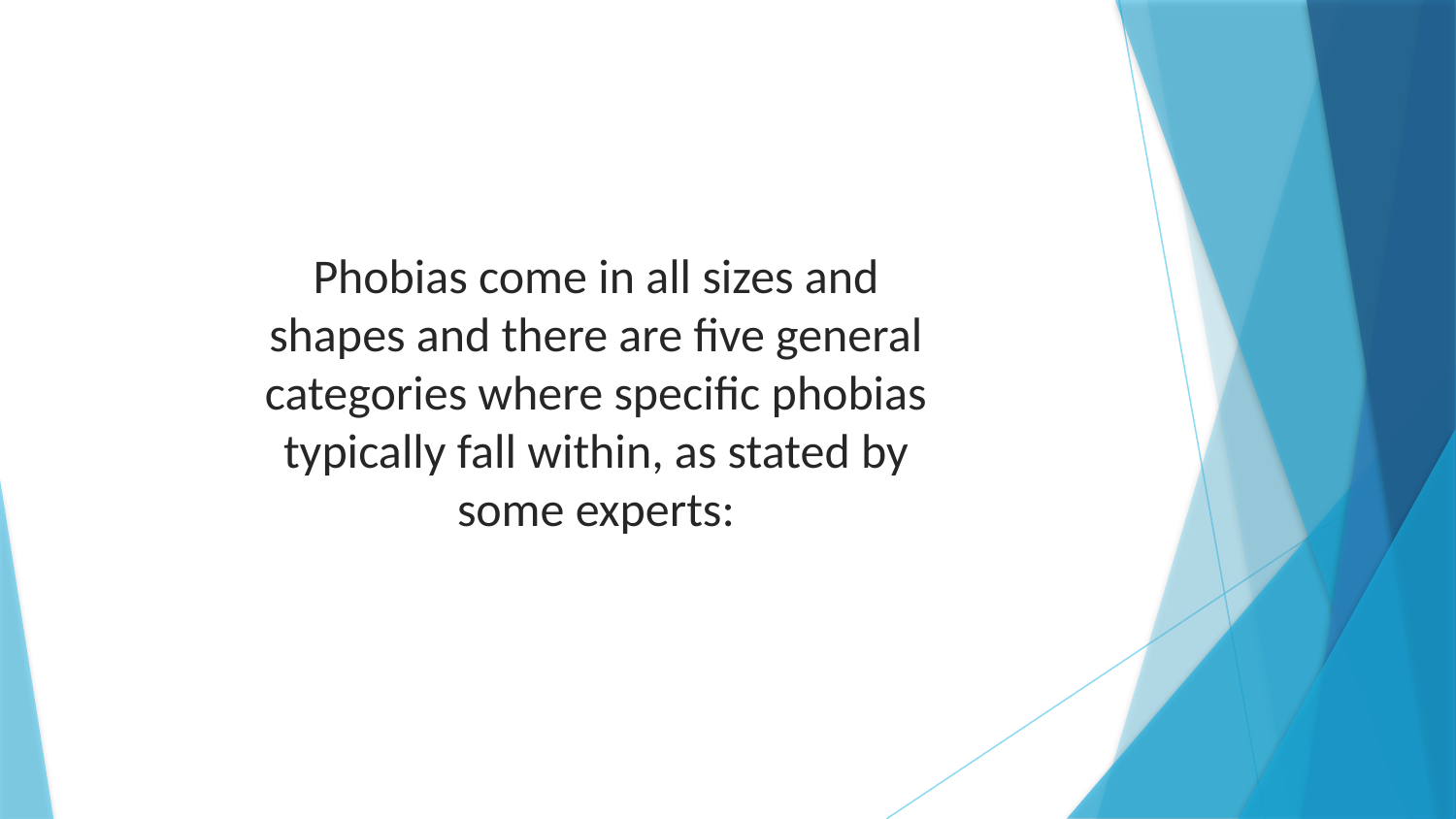

Phobias come in all sizes and shapes and there are five general categories where specific phobias typically fall within, as stated by some experts: